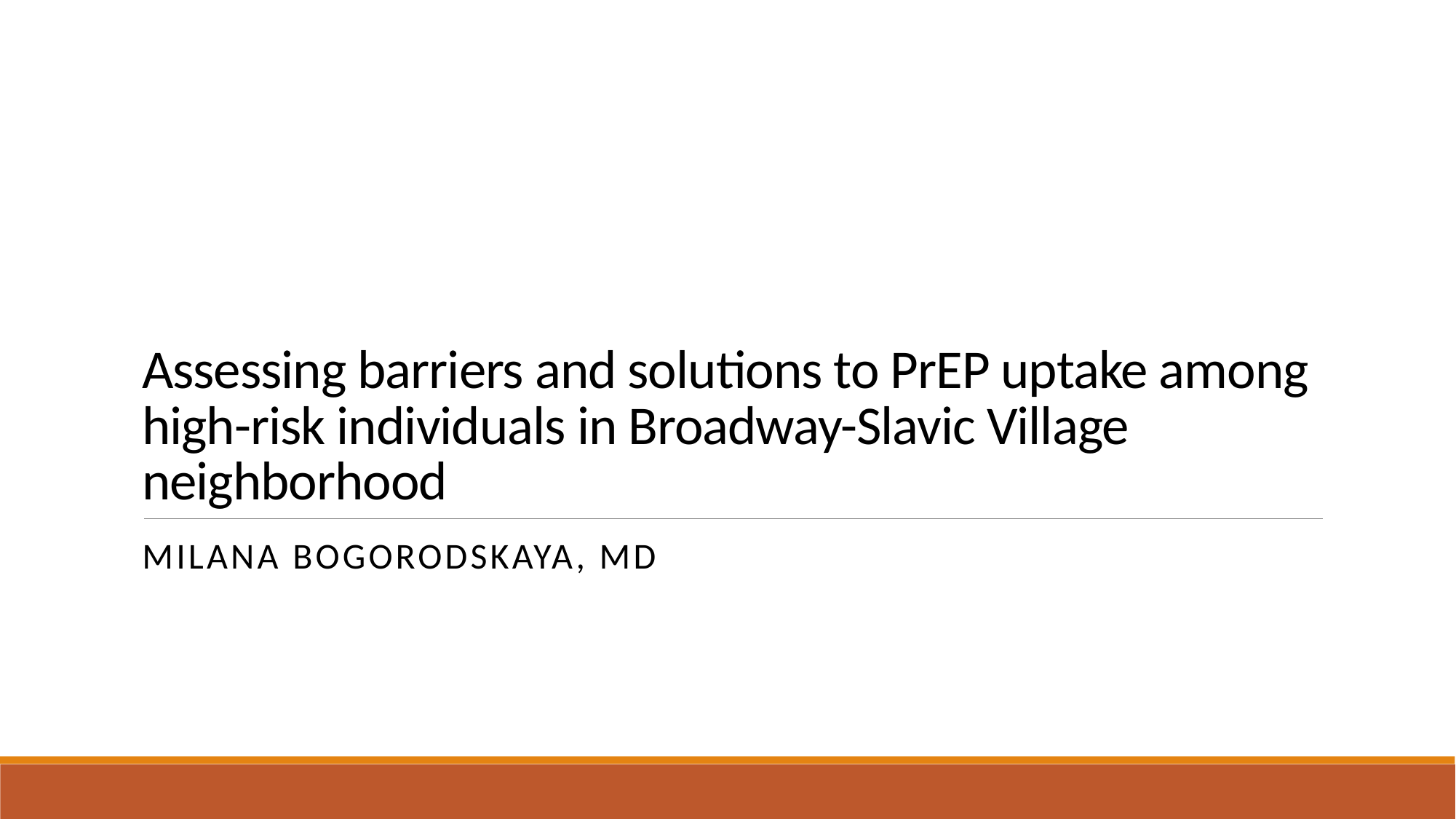

# Assessing barriers and solutions to PrEP uptake among high-risk individuals in Broadway-Slavic Village neighborhood
Milana Bogorodskaya, MD